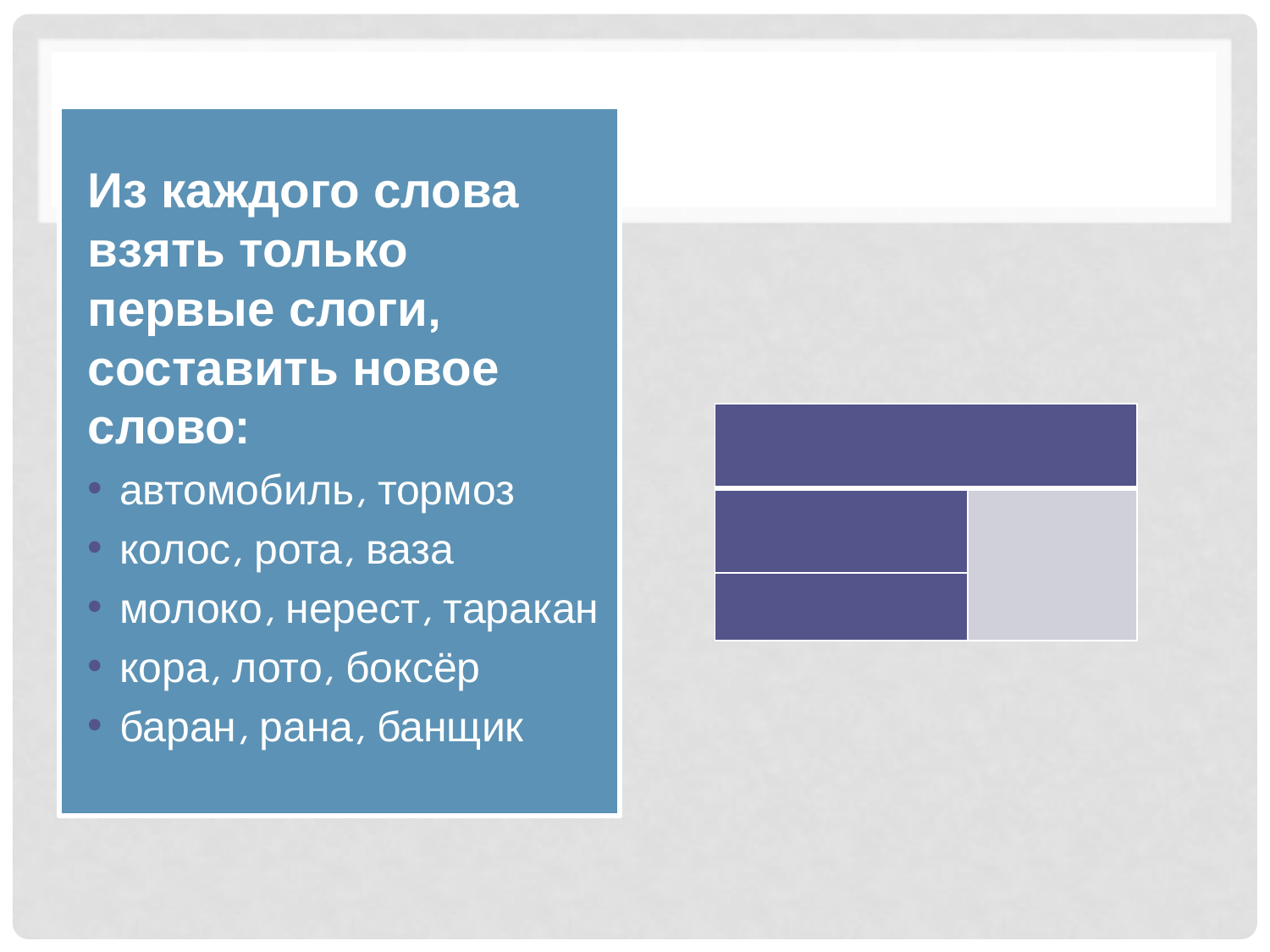

Из каждого слова взять только первые слоги, составить новое слово:
автомобиль, тормоз
колос, рота, ваза
молоко, нерест, таракан
кора, лото, боксёр
баран, рана, банщик

#

|  |  |
| --- | --- |
|  |  |
|  |  |